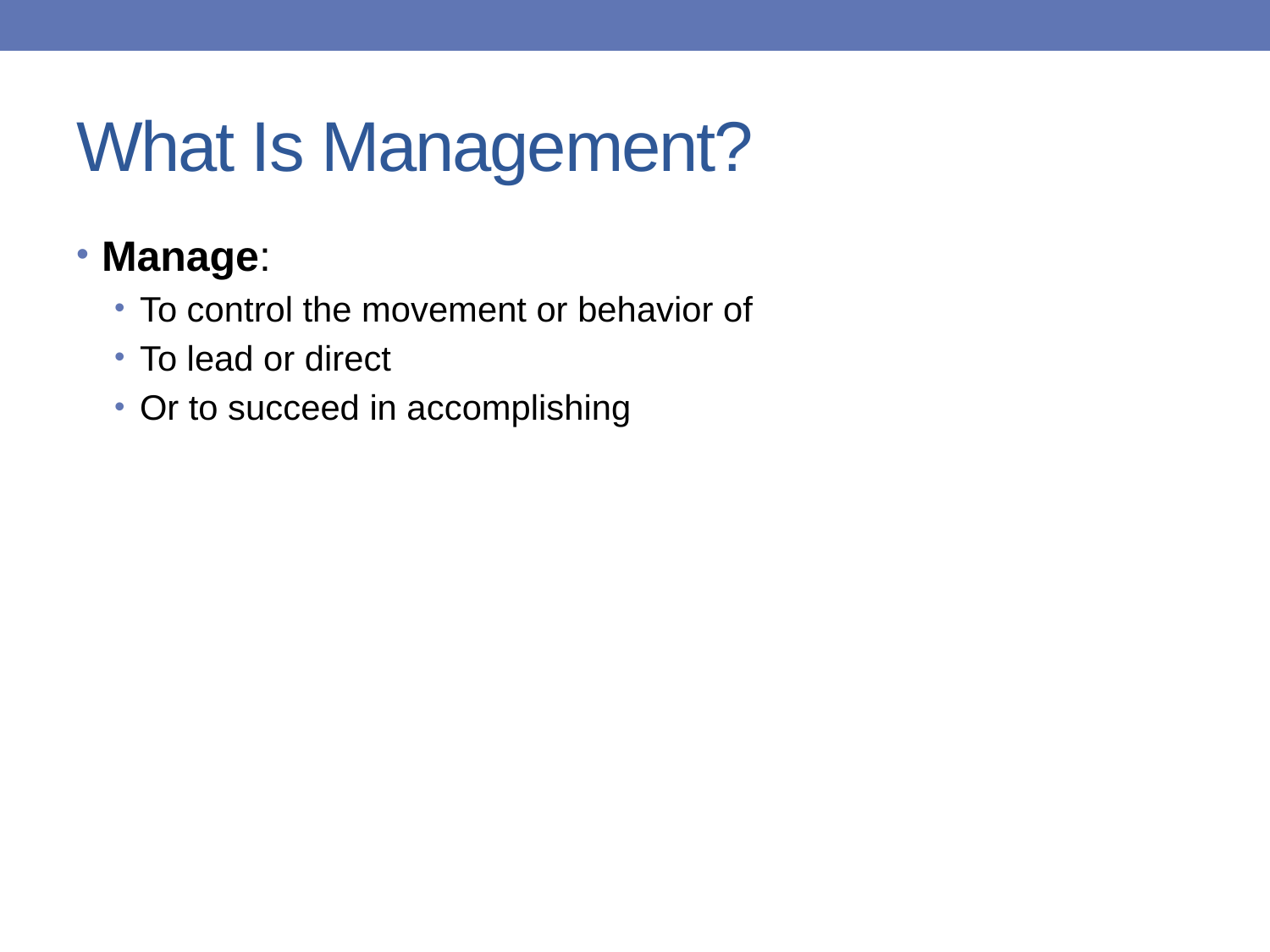

# What Is Management?
Manage:
To control the movement or behavior of
To lead or direct
Or to succeed in accomplishing